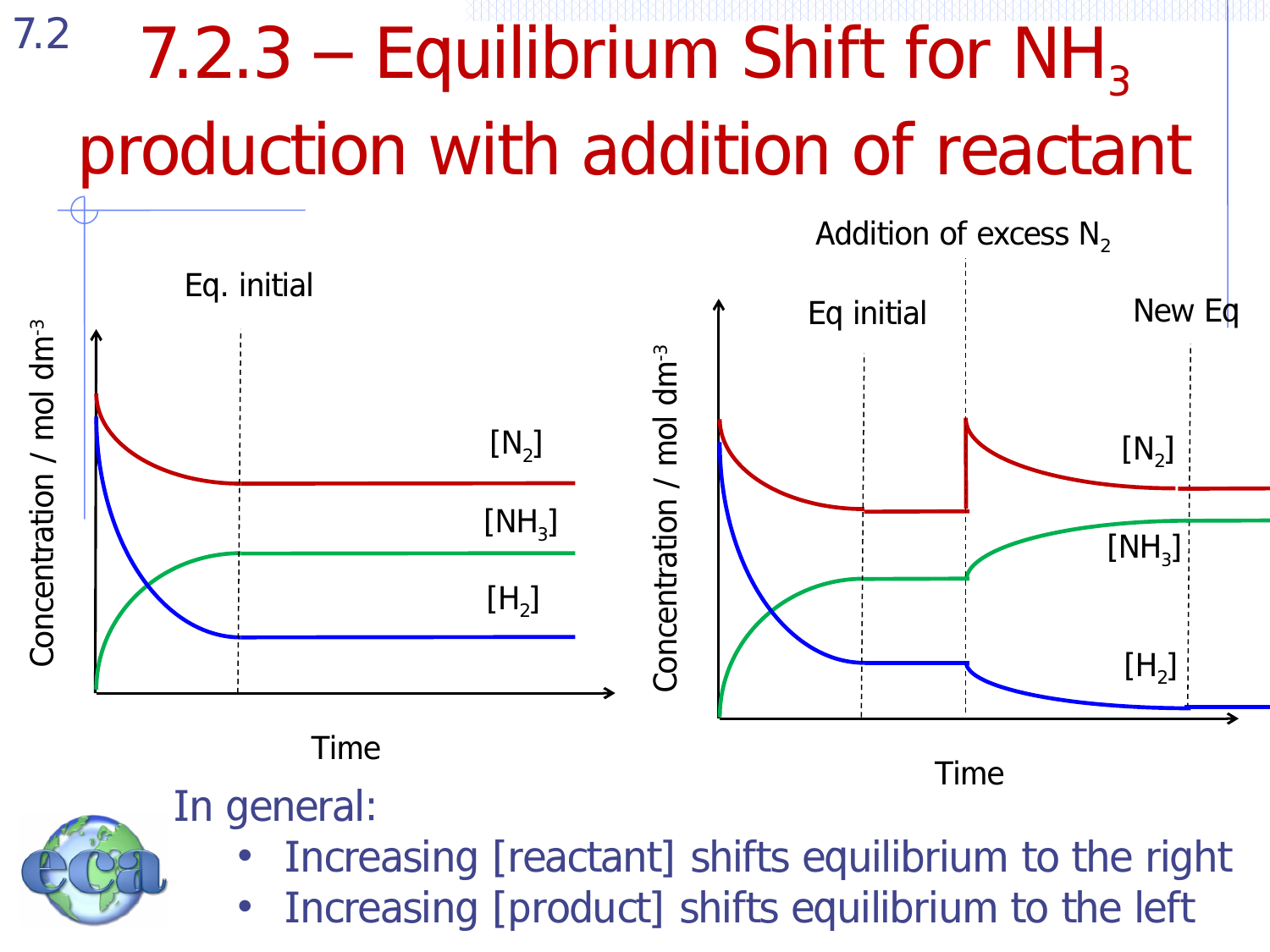

# 7.2.3 – Equilibrium Shift for NH3 production with addition of reactant

Addition of excess N2

Eq. initial
New Eq
Eq initial

[N2]
[N2]
Concentration / mol dm-3
Concentration / mol dm-3
[NH3]
[NH3]

[H2]

[H2]
Time
Time
In general:
Increasing [reactant] shifts equilibrium to the right
Increasing [product] shifts equilibrium to the left